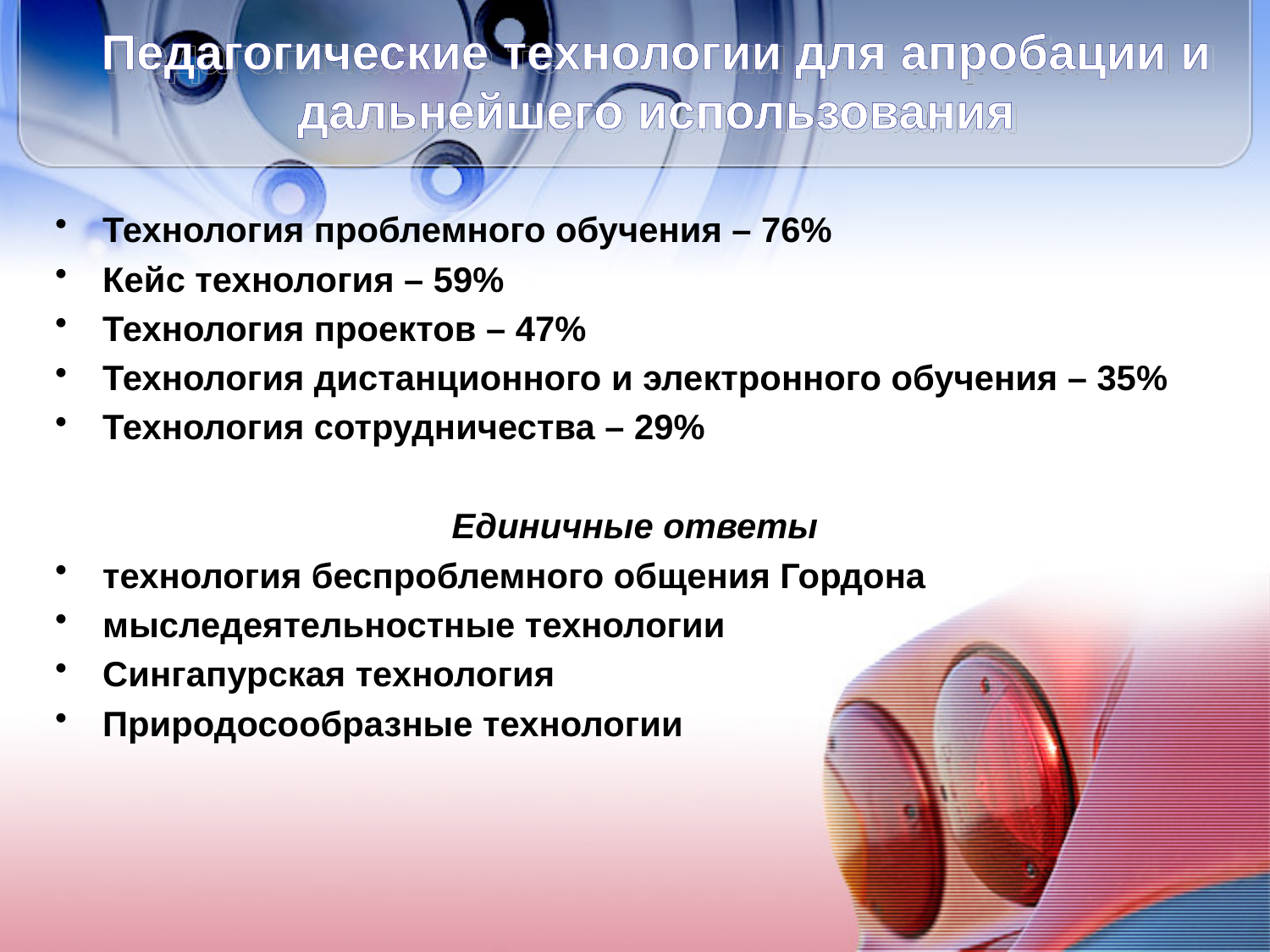

# Педагогические технологии для апробации и дальнейшего использования
Технология проблемного обучения – 76%
Кейс технология – 59%
Технология проектов – 47%
Технология дистанционного и электронного обучения – 35%
Технология сотрудничества – 29%

Единичные ответы
технология беспроблемного общения Гордона
мыследеятельностные технологии
Сингапурская технология
Природосообразные технологии